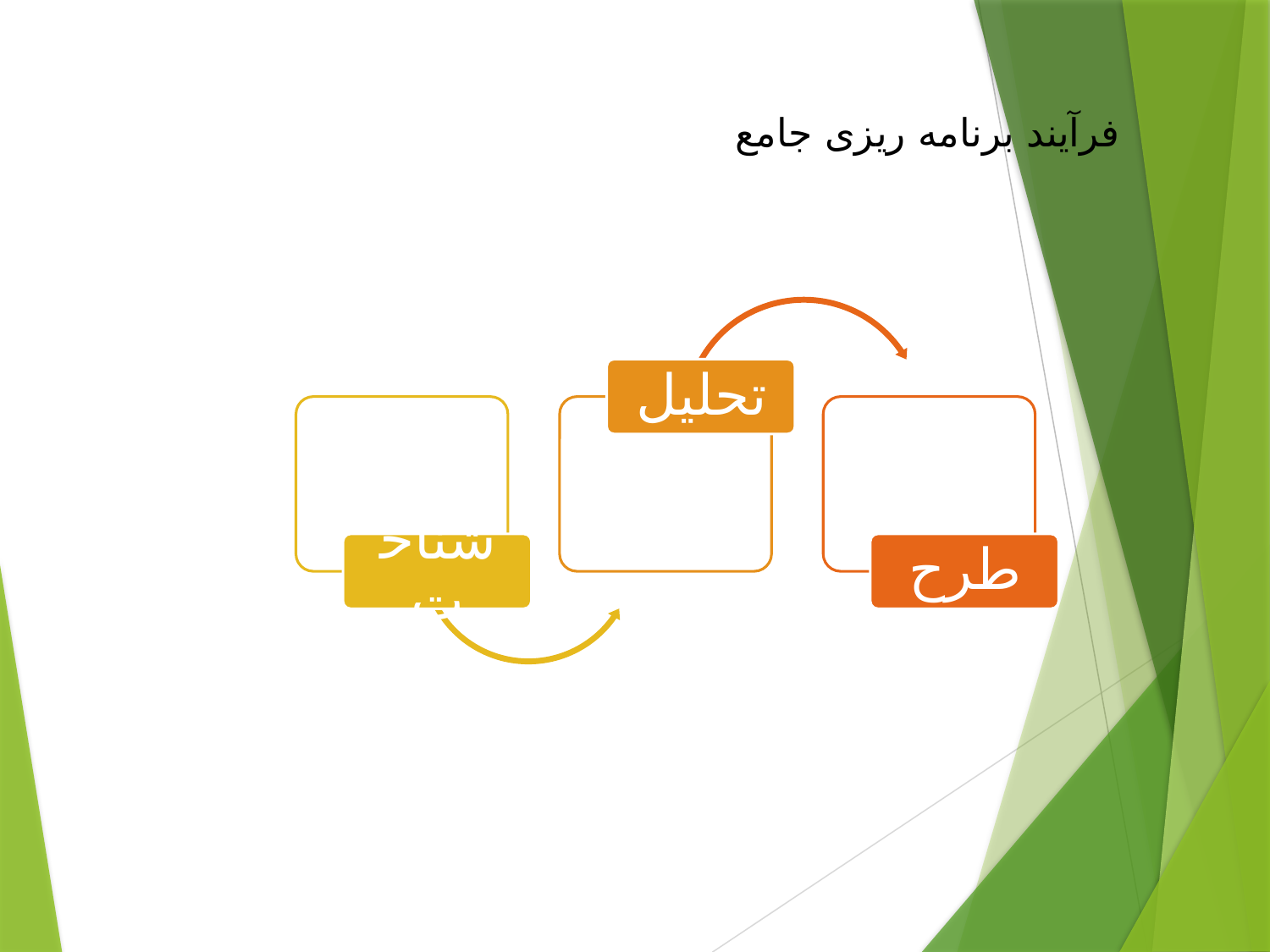

فرآیند برنامه ریزی جامع
شناخت
تحلیل
طرح